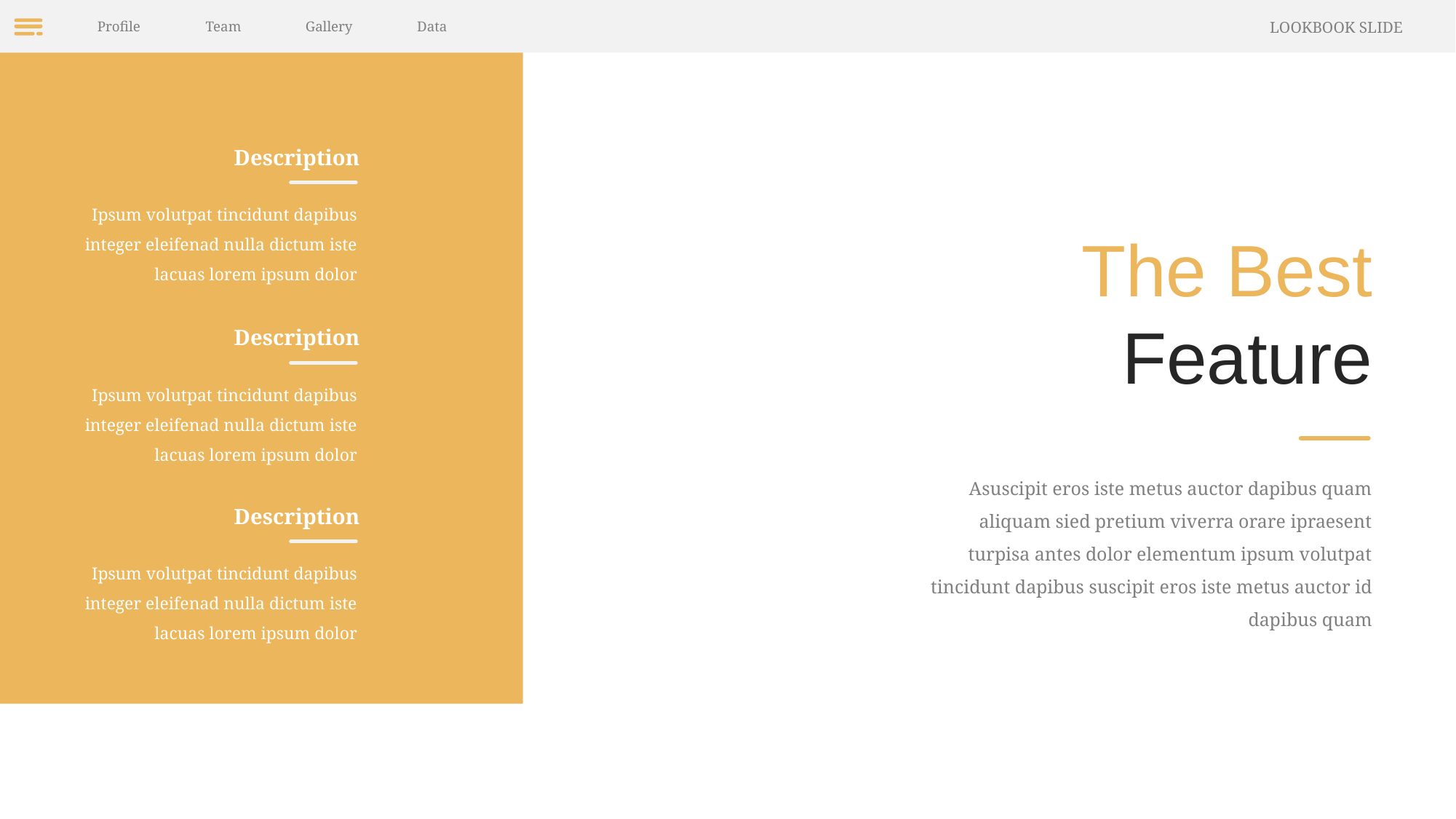

Profile
Team
Gallery
Data
LOOKBOOK SLIDE

Description
Ipsum volutpat tincidunt dapibus integer eleifenad nulla dictum iste lacuas lorem ipsum dolor

The Best Feature
Asuscipit eros iste metus auctor dapibus quam aliquam sied pretium viverra orare ipraesent turpisa antes dolor elementum ipsum volutpat tincidunt dapibus suscipit eros iste metus auctor id dapibus quam
Description
Ipsum volutpat tincidunt dapibus integer eleifenad nulla dictum iste lacuas lorem ipsum dolor
Description
Ipsum volutpat tincidunt dapibus integer eleifenad nulla dictum iste lacuas lorem ipsum dolor